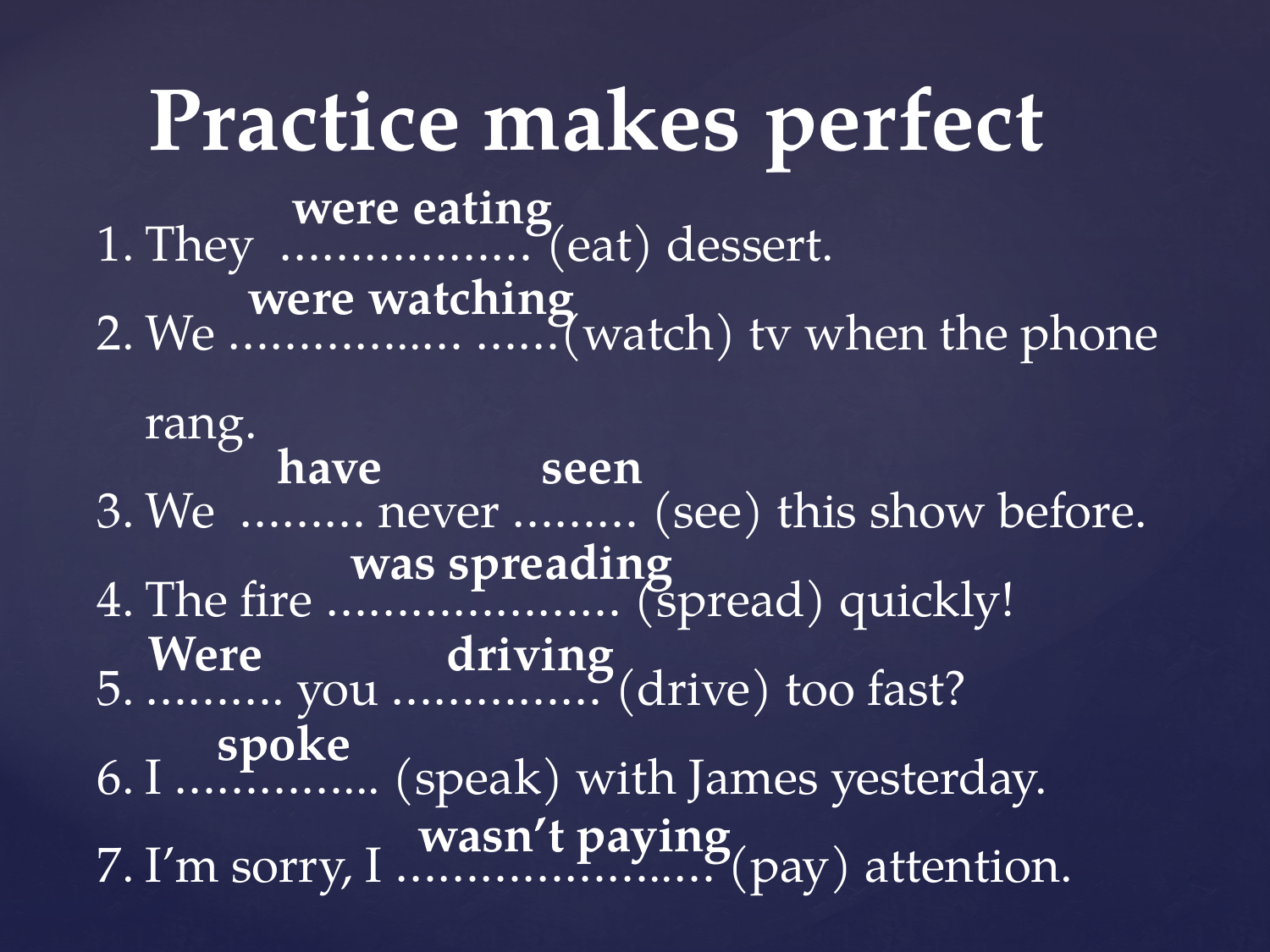

Practice makes perfect
were eating
They  ……………… (eat) dessert.
We …………..… ……(watch) tv when the phone rang.
We  ……… never ……… (see) this show before.
The fire ………………… (spread) quickly!
………. you …………… (drive) too fast?
I …………... (speak) with James yesterday.
I’m sorry, I ………………..… (pay) attention.
were watching
have             seen
was spreading
Were               driving
spoke
wasn’t paying